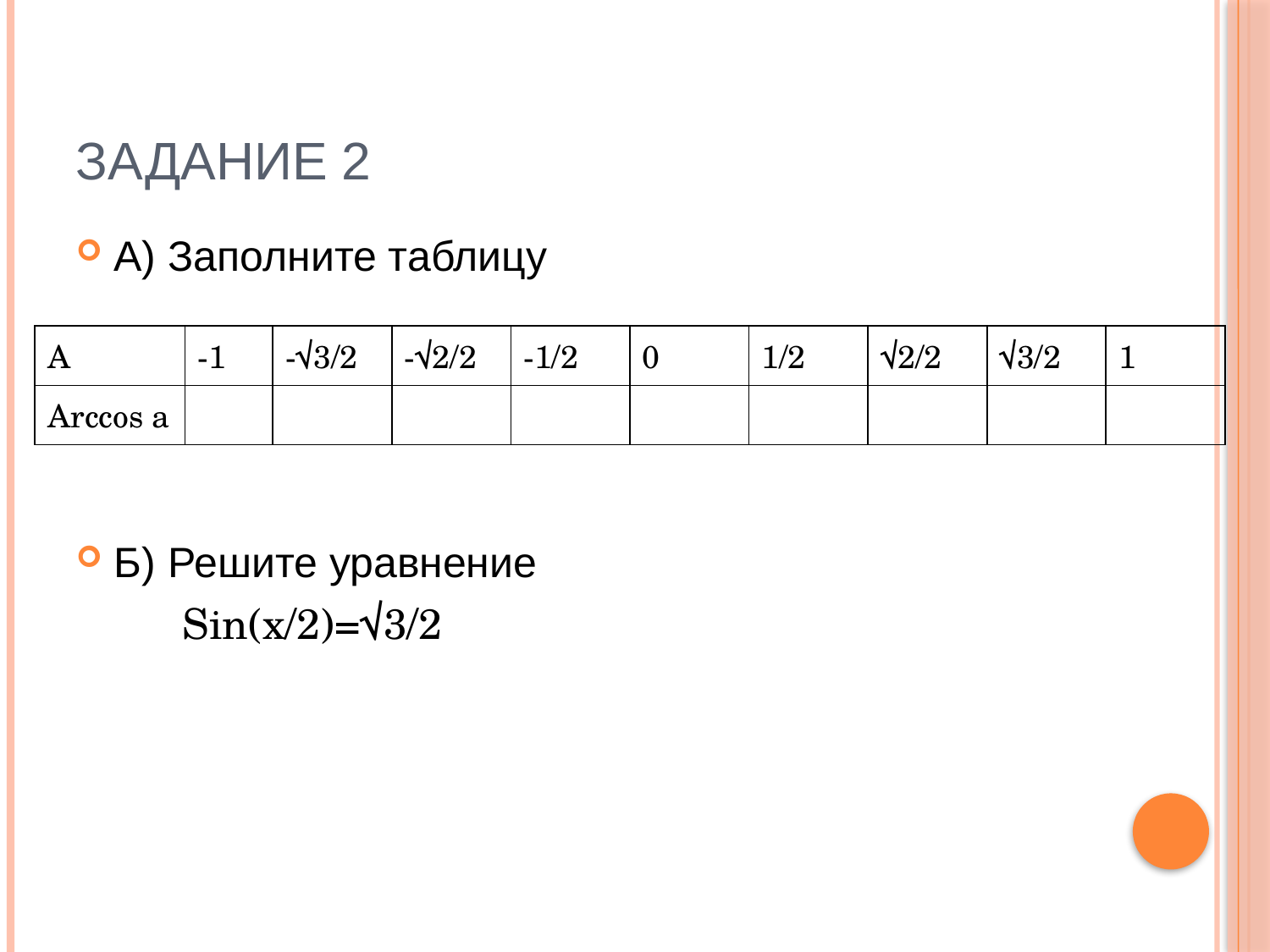

# Задание 2
А) Заполните таблицу

Б) Решите уравнение
         Sin(x/2)=√3/2
| A | -1 | -√3/2 | -√2/2 | -1/2 | 0 | 1/2 | √2/2 | √3/2 | 1 |
| --- | --- | --- | --- | --- | --- | --- | --- | --- | --- |
| Arccos a |  |  |  |  |  |  |  |  |  |